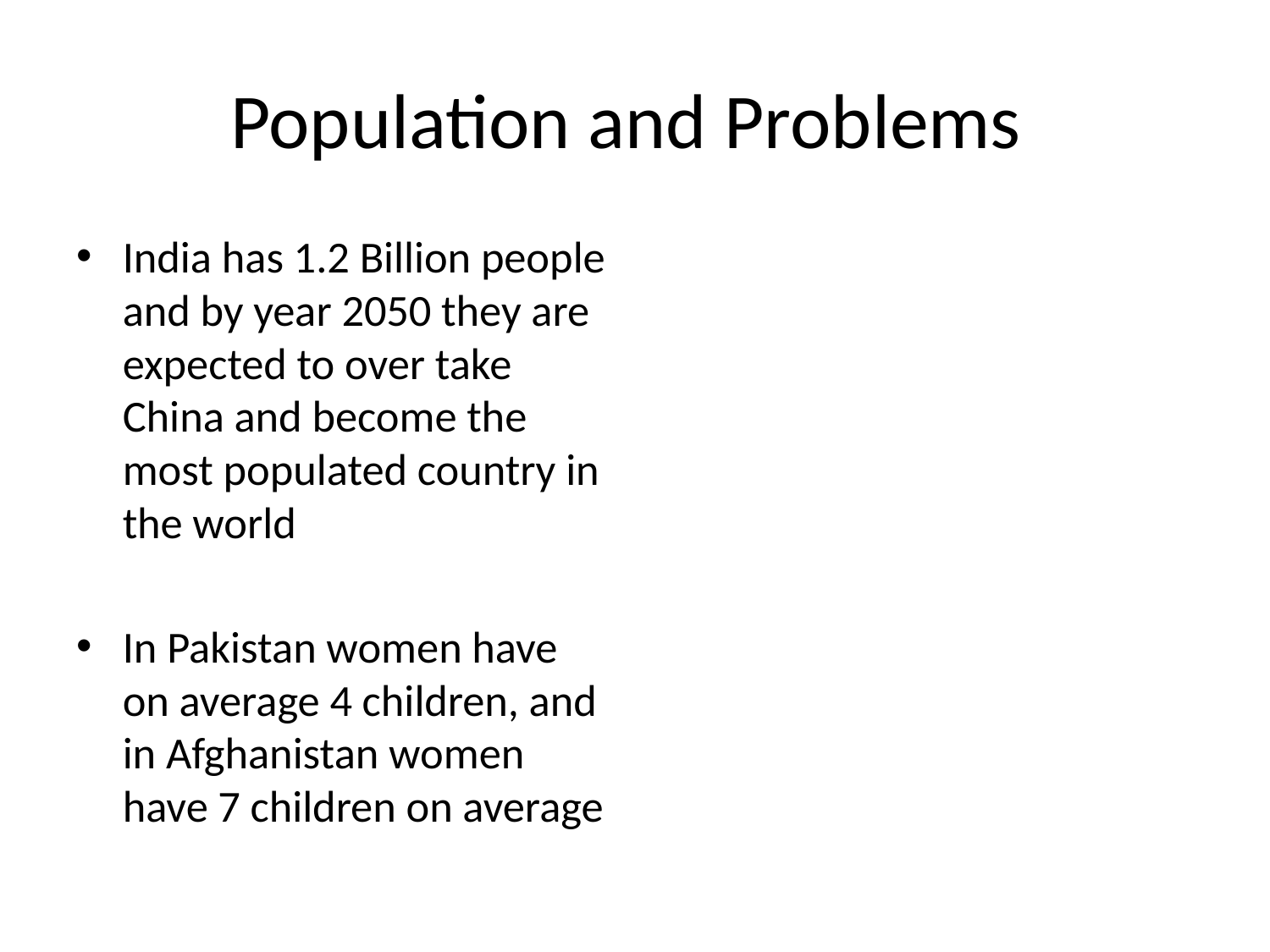

# Population and Problems
India has 1.2 Billion people and by year 2050 they are expected to over take China and become the most populated country in the world

In Pakistan women have on average 4 children, and in Afghanistan women have 7 children on average